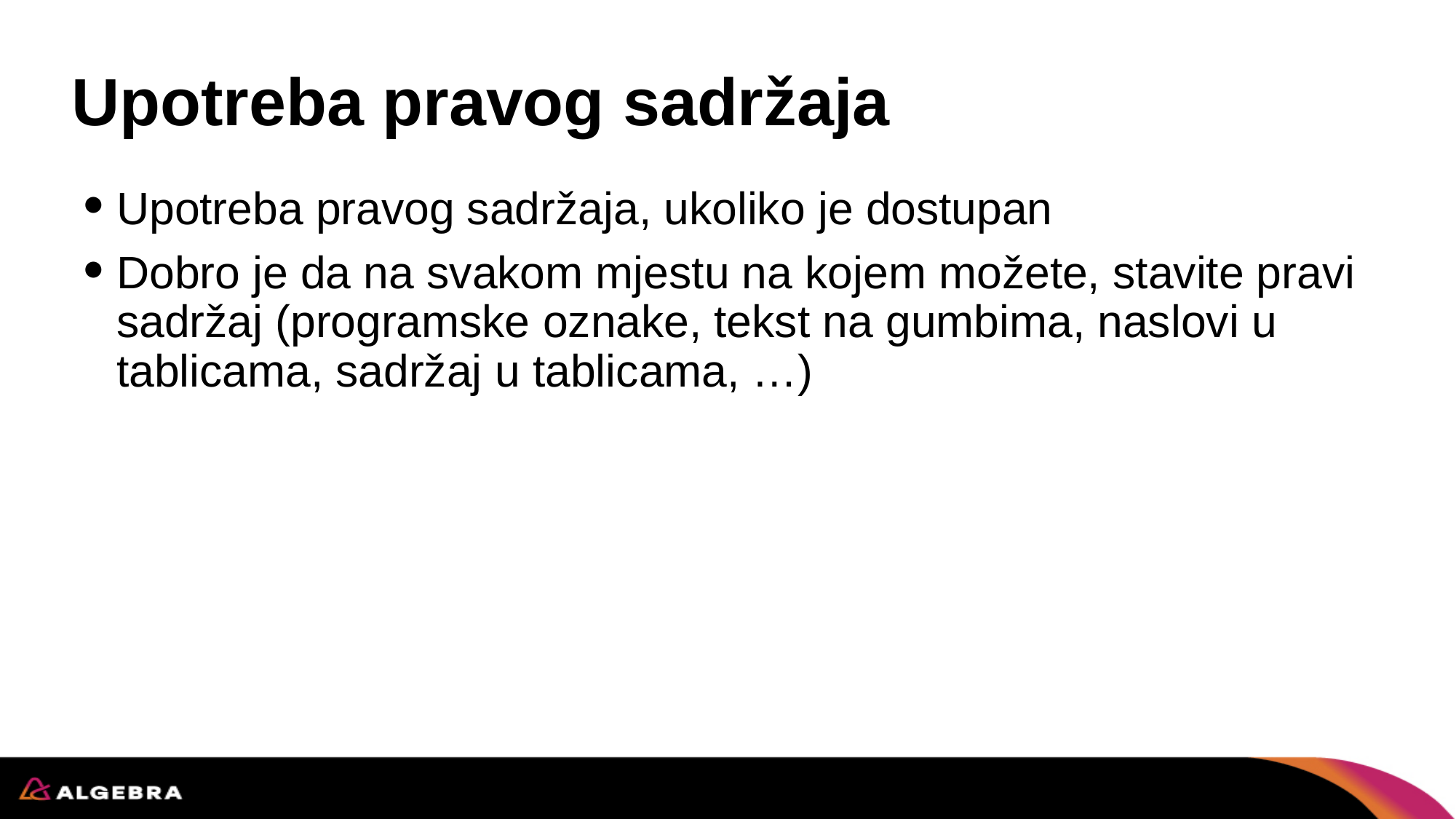

# Upotreba pravog sadržaja
Upotreba pravog sadržaja, ukoliko je dostupan
Dobro je da na svakom mjestu na kojem možete, stavite pravi sadržaj (programske oznake, tekst na gumbima, naslovi u tablicama, sadržaj u tablicama, …)